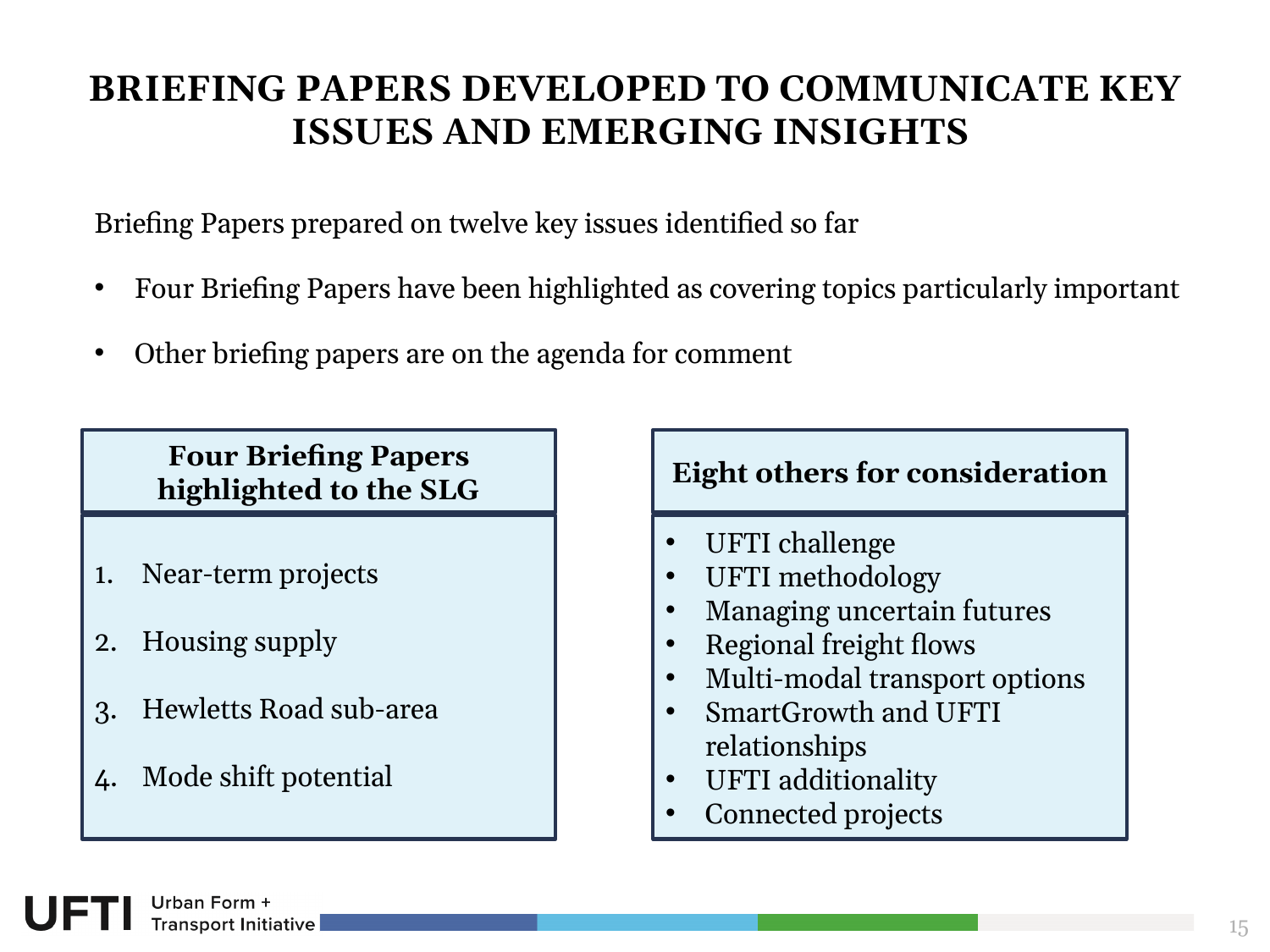

Briefing papers DEVELOPED to communicate key issues and emerging insights
Briefing Papers prepared on twelve key issues identified so far
Four Briefing Papers have been highlighted as covering topics particularly important
Other briefing papers are on the agenda for comment

Four Briefing Papers highlighted to the SLG
Eight others for consideration

Near-term projects

Housing supply

Hewletts Road sub-area

Mode shift potential
UFTI challenge
UFTI methodology
Managing uncertain futures
Regional freight flows
Multi-modal transport options
SmartGrowth and UFTI relationships
UFTI additionality
Connected projects
15